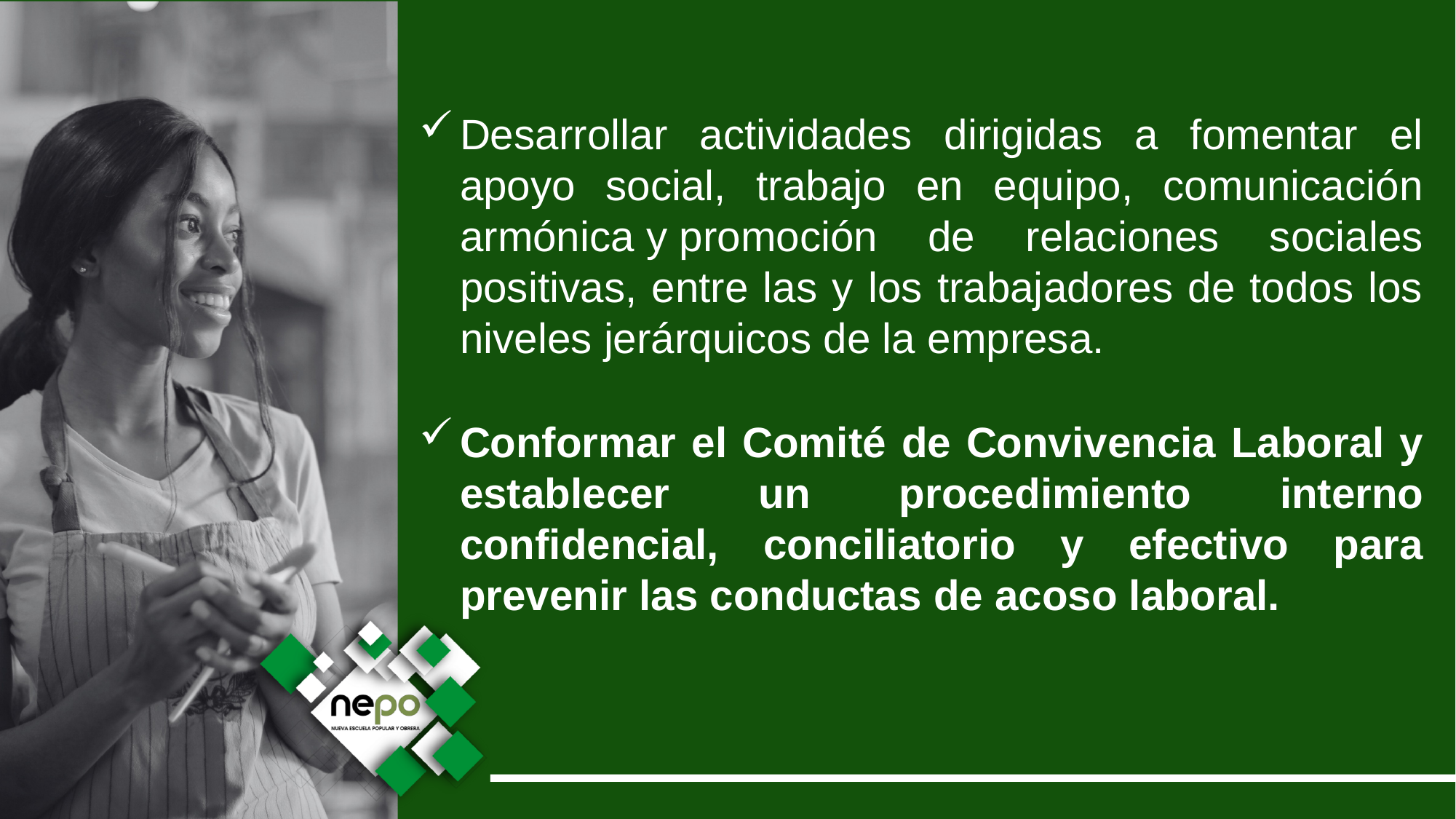

Desarrollar actividades dirigidas a fomentar el apoyo social, trabajo en equipo, comunicación armónica y promoción de relaciones sociales positivas, entre las y los trabajadores de todos los niveles jerárquicos de la empresa.
Conformar el Comité de Convivencia Laboral y establecer un procedimiento interno confidencial, conciliatorio y efectivo para prevenir las conductas de acoso laboral.